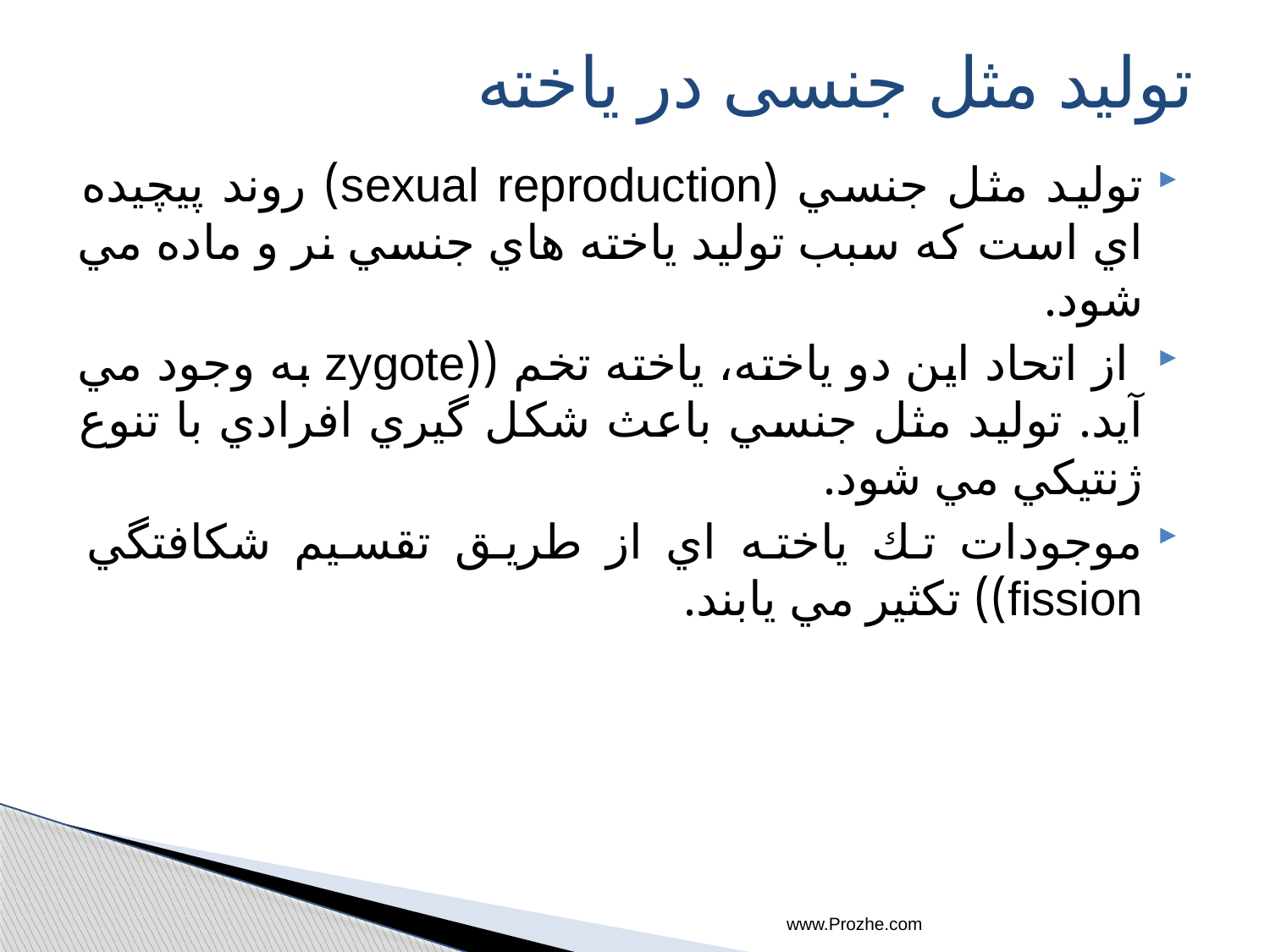

# تولید مثل جنسی در یاخته
توليد مثل جنسي (sexual reproduction) روند پيچيده اي است كه سبب توليد ياخته هاي جنسي نر و ماده مي شود.
 از اتحاد اين دو ياخته، ياخته تخم ((zygote به وجود مي آيد. توليد مثل جنسي باعث شكل گيري افرادي با تنوع ژنتيكي مي شود.
موجودات تك ياخته اي از طريق تقسيم شكافتگي fission)) تكثير مي يابند.
www.Prozhe.com